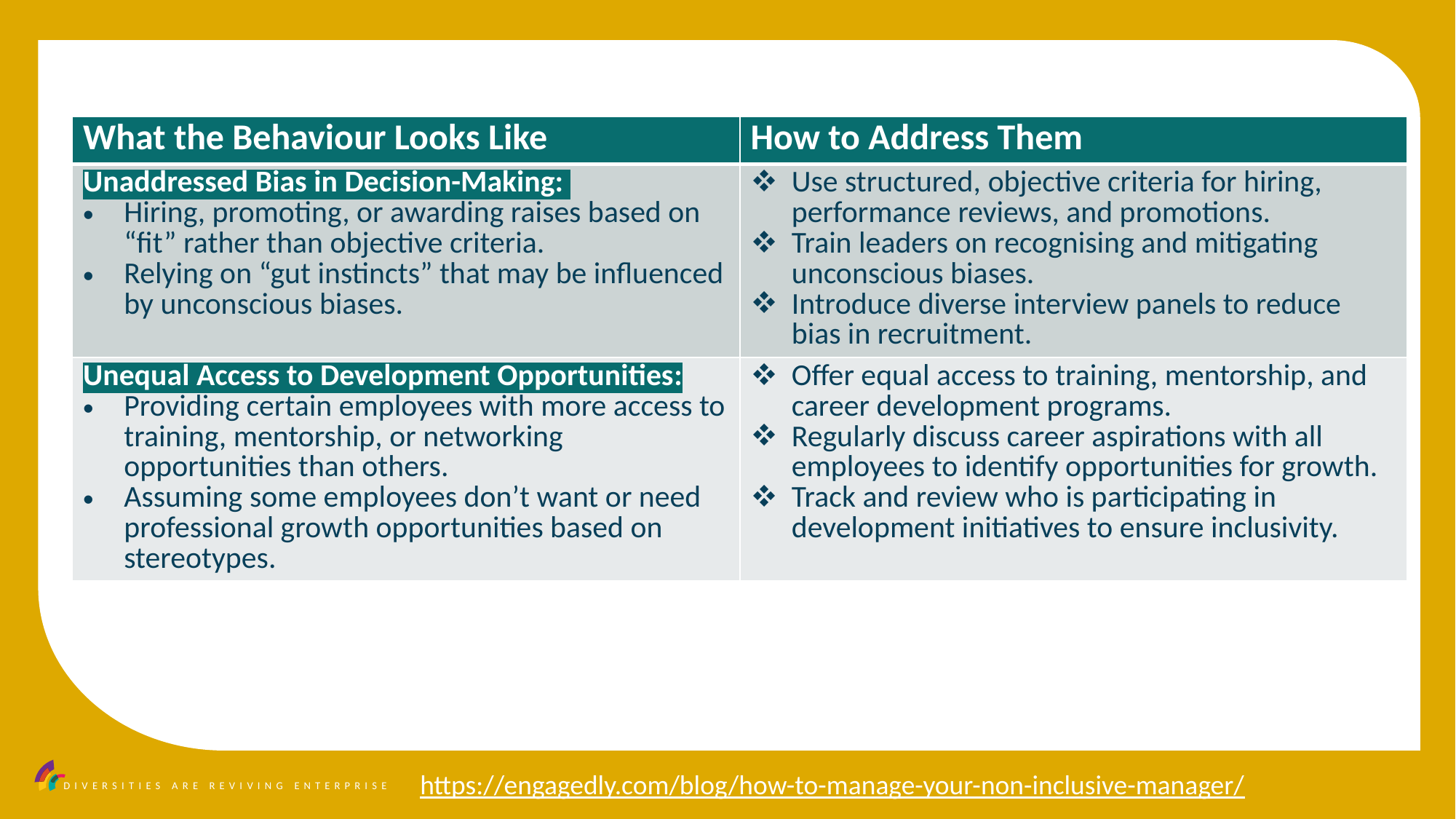

| What the Behaviour Looks Like | How to Address Them |
| --- | --- |
| Unaddressed Bias in Decision-Making: Hiring, promoting, or awarding raises based on “fit” rather than objective criteria. Relying on “gut instincts” that may be influenced by unconscious biases. | Use structured, objective criteria for hiring, performance reviews, and promotions. Train leaders on recognising and mitigating unconscious biases. Introduce diverse interview panels to reduce bias in recruitment. |
| Unequal Access to Development Opportunities: Providing certain employees with more access to training, mentorship, or networking opportunities than others. Assuming some employees don’t want or need professional growth opportunities based on stereotypes. | Offer equal access to training, mentorship, and career development programs. Regularly discuss career aspirations with all employees to identify opportunities for growth. Track and review who is participating in development initiatives to ensure inclusivity. |
https://engagedly.com/blog/how-to-manage-your-non-inclusive-manager/